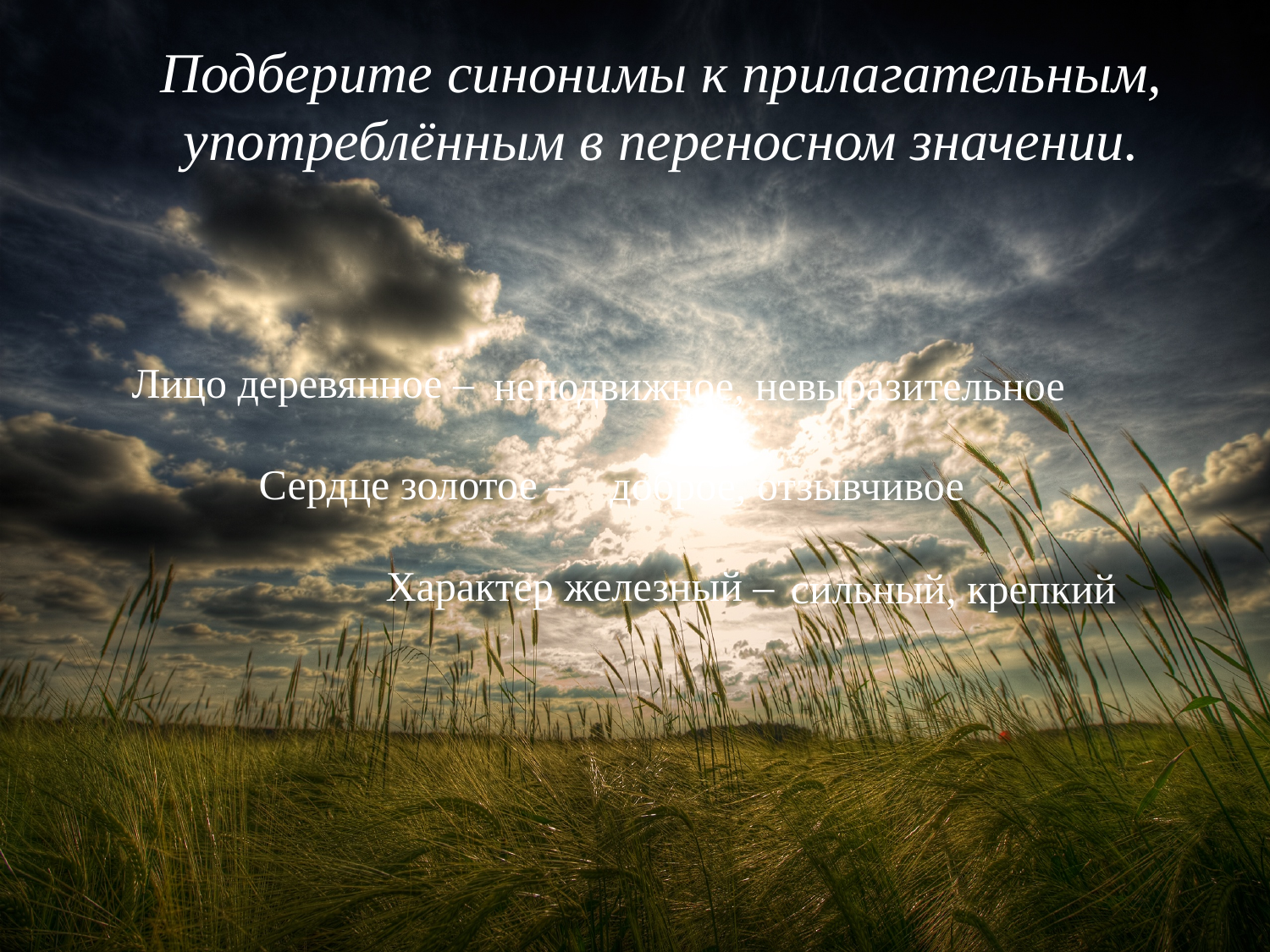

Подберите синонимы к прилагательным, употреблённым в переносном значении.
Лицо деревянное –

	Сердце золотое –

		Характер железный –
неподвижное, невыразительное
доброе, отзывчивое
сильный, крепкий